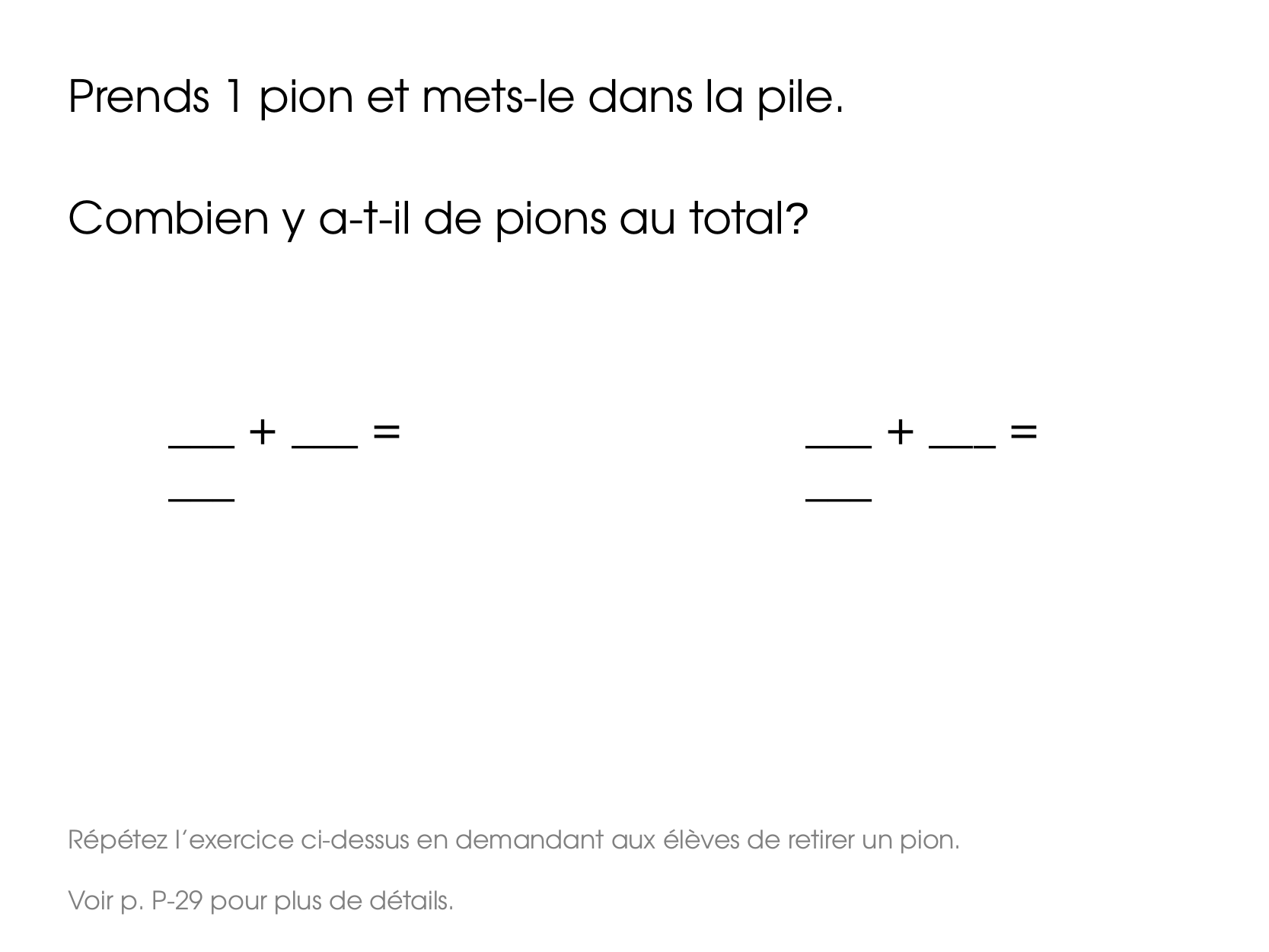

Prends 1 pion et mets-le dans la pile.
Combien y a-t-il de pions au total?
___ + ___ = ___
___ + ___ = ___
Répétez l’exercice ci-dessus en demandant aux élèves de retirer un pion.
Voir p. P-29 pour plus de détails.